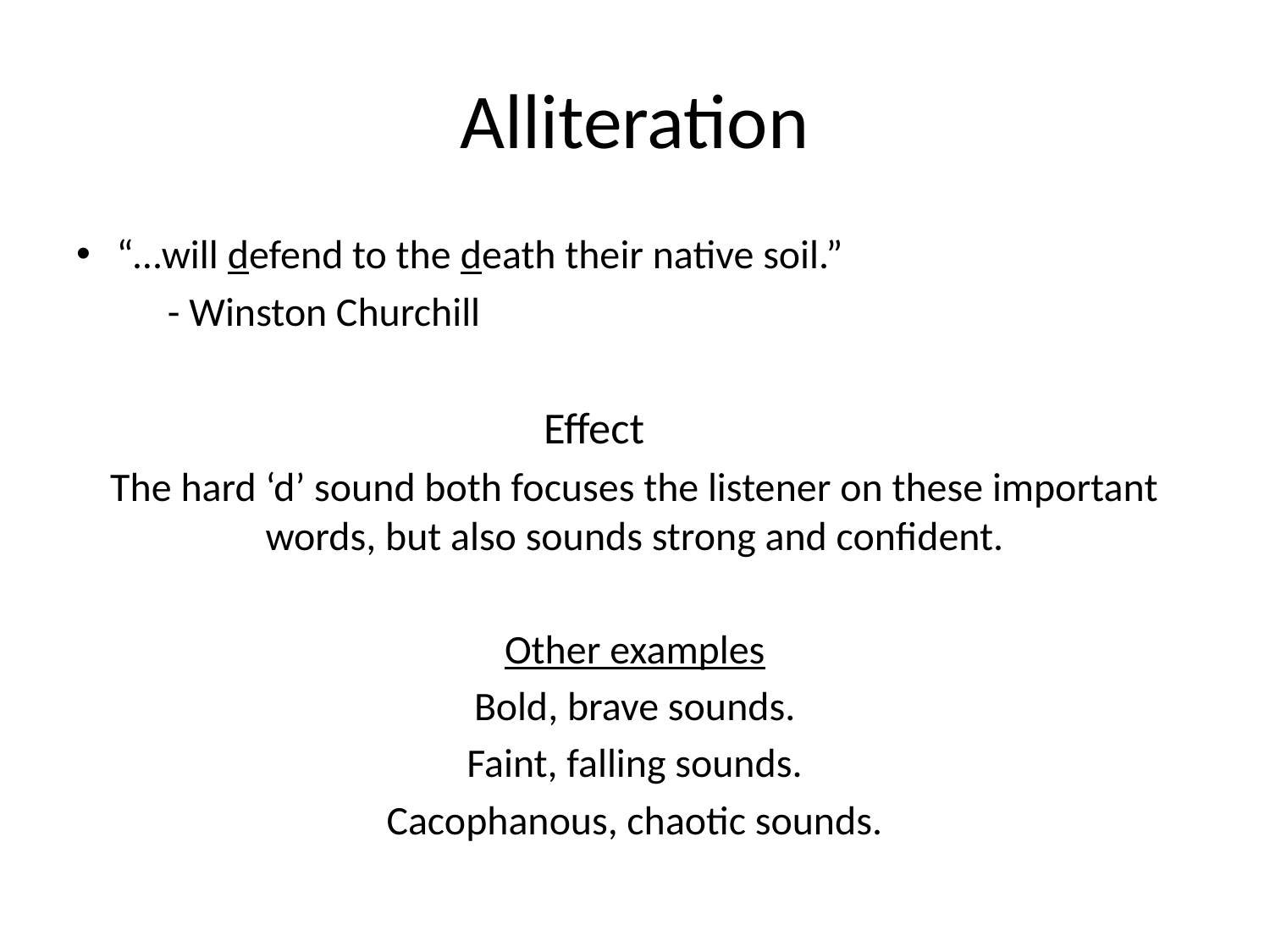

# Alliteration
“…will defend to the death their native soil.”
					- Winston Churchill

Effect
The hard ‘d’ sound both focuses the listener on these important words, but also sounds strong and confident.

Other examples
Bold, brave sounds.
Faint, falling sounds.
Cacophanous, chaotic sounds.